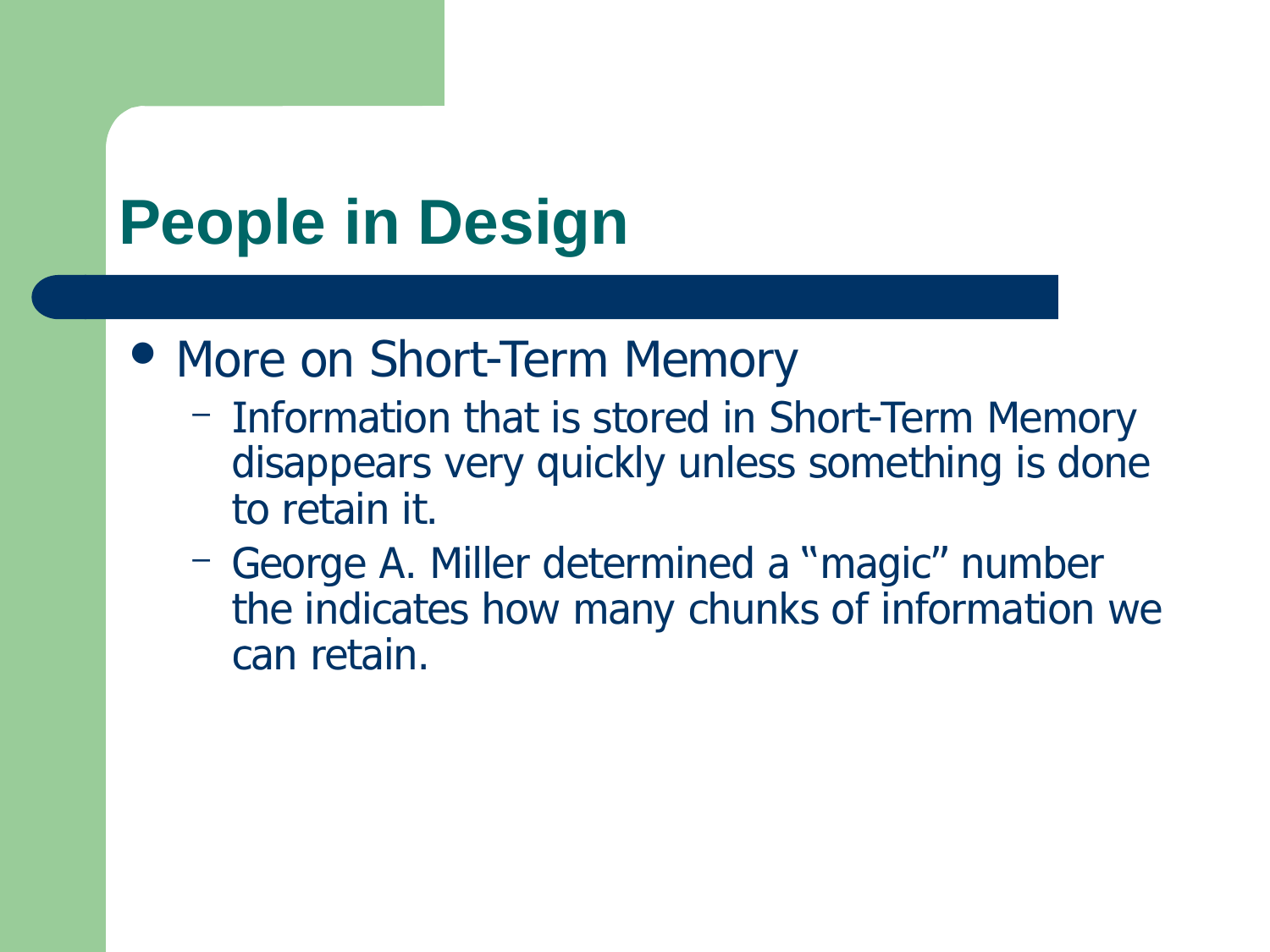

# People in Design
More on Short-Term Memory
Information that is stored in Short-Term Memory disappears very quickly unless something is done to retain it.
George A. Miller determined a “magic” number the indicates how many chunks of information we can retain.